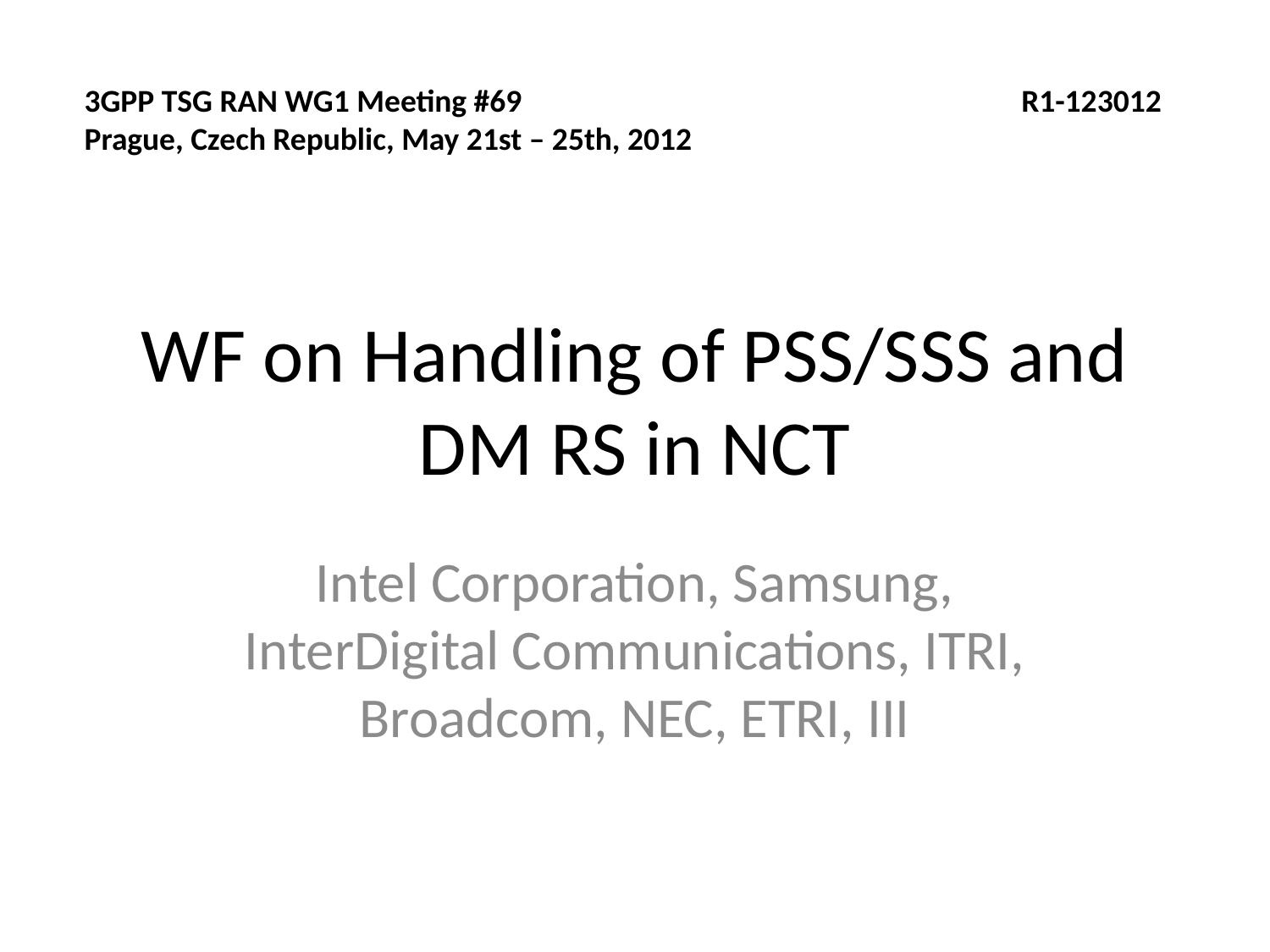

3GPP TSG RAN WG1 Meeting #69
Prague, Czech Republic, May 21st – 25th, 2012
R1-123012
# WF on Handling of PSS/SSS and DM RS in NCT
Intel Corporation, Samsung, InterDigital Communications, ITRI, Broadcom, NEC, ETRI, III